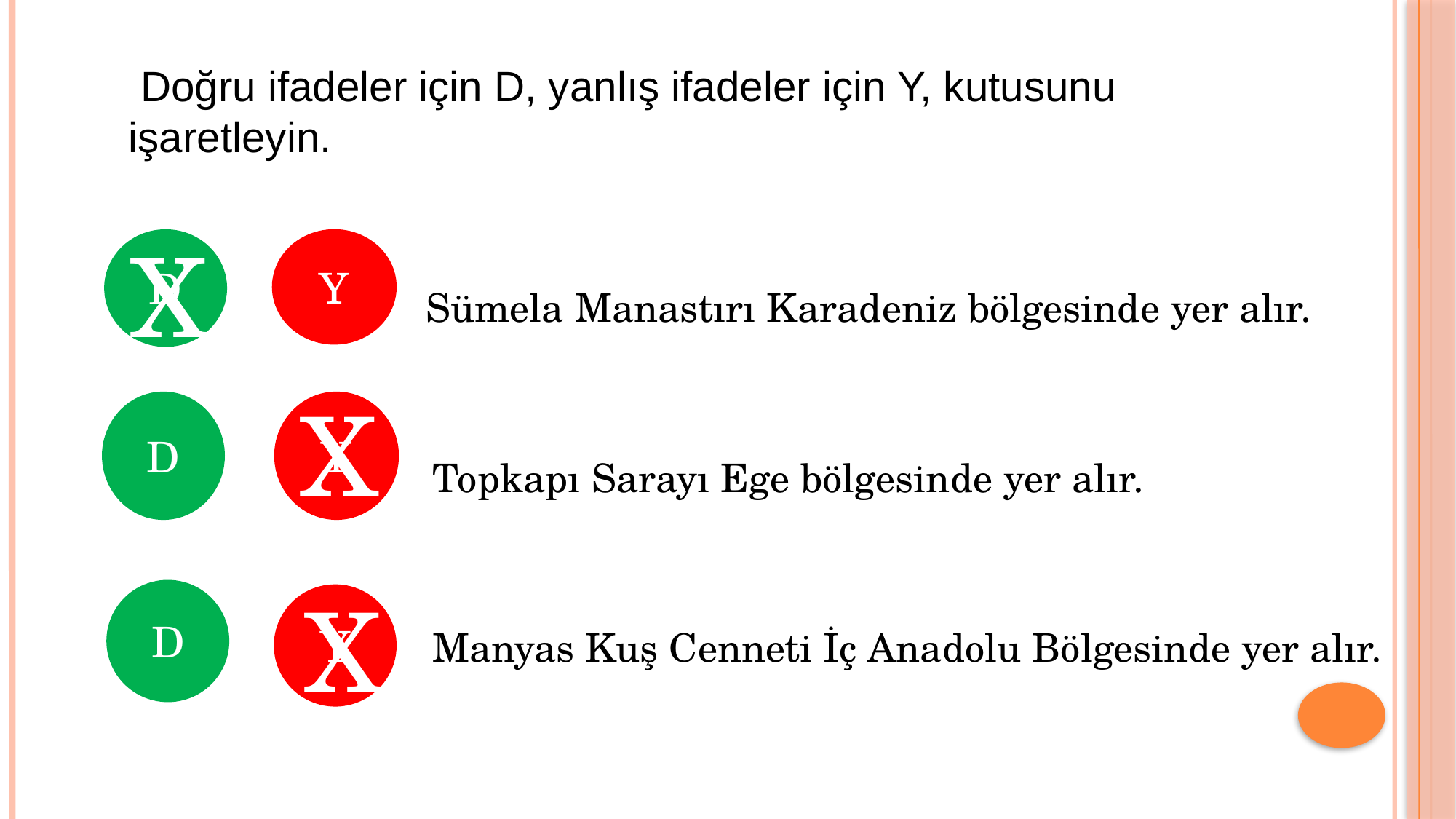

Doğru ifadeler için D, yanlış ifadeler için Y, kutusunu işaretleyin.

                             Sümela Manastırı Karadeniz bölgesinde yer alır.

                                 Topkapı Sarayı Ege bölgesinde yer alır.

                                 Manyas Kuş Cenneti İç Anadolu Bölgesinde yer alır.
X
Y
D
X
D
Y
X
D
Y